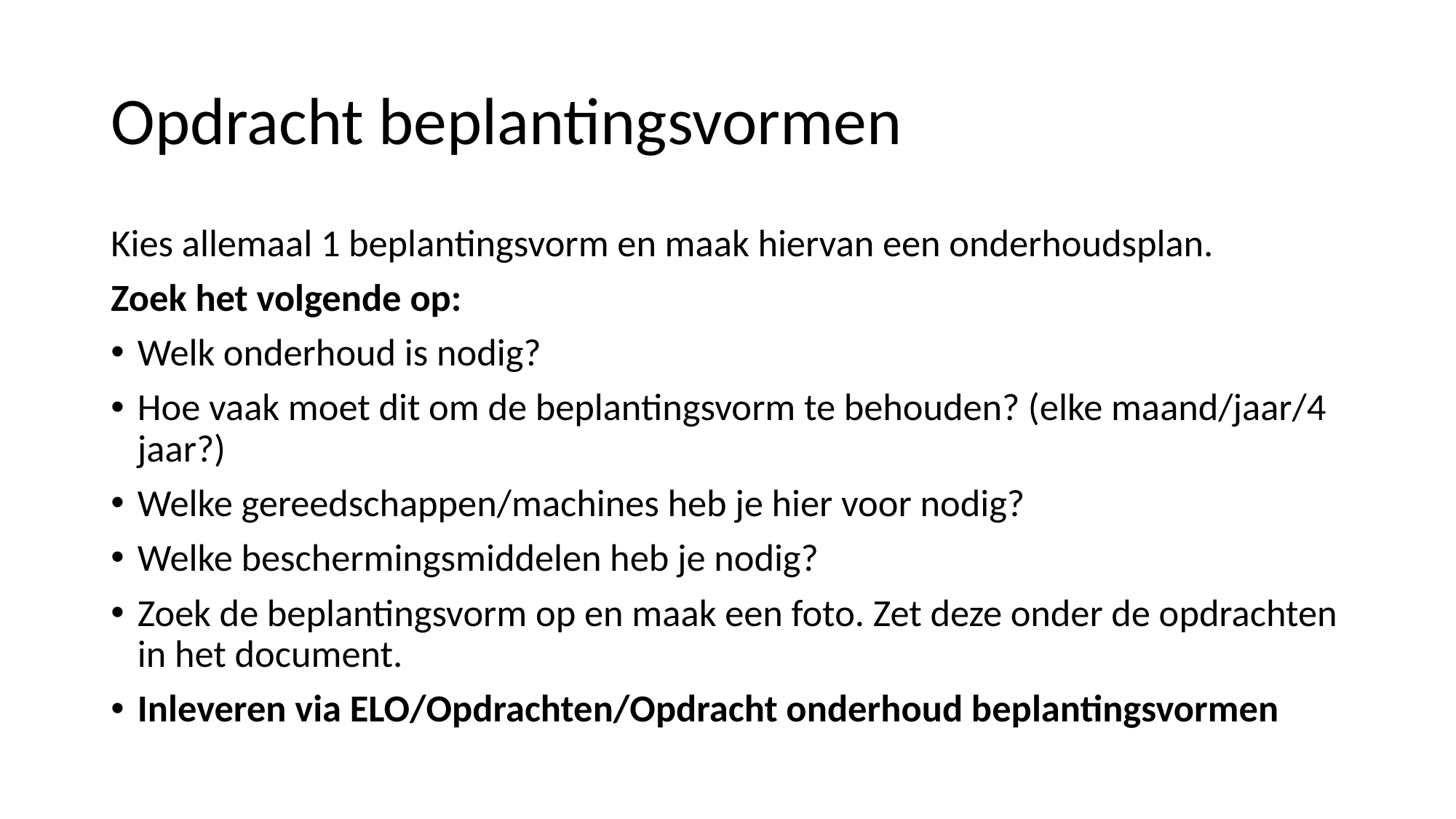

# Opdracht beplantingsvormen
Kies allemaal 1 beplantingsvorm en maak hiervan een onderhoudsplan.
Zoek het volgende op:
Welk onderhoud is nodig?
Hoe vaak moet dit om de beplantingsvorm te behouden? (elke maand/jaar/4 jaar?)
Welke gereedschappen/machines heb je hier voor nodig?
Welke beschermingsmiddelen heb je nodig?
Zoek de beplantingsvorm op en maak een foto. Zet deze onder de opdrachten in het document.
Inleveren via ELO/Opdrachten/Opdracht onderhoud beplantingsvormen